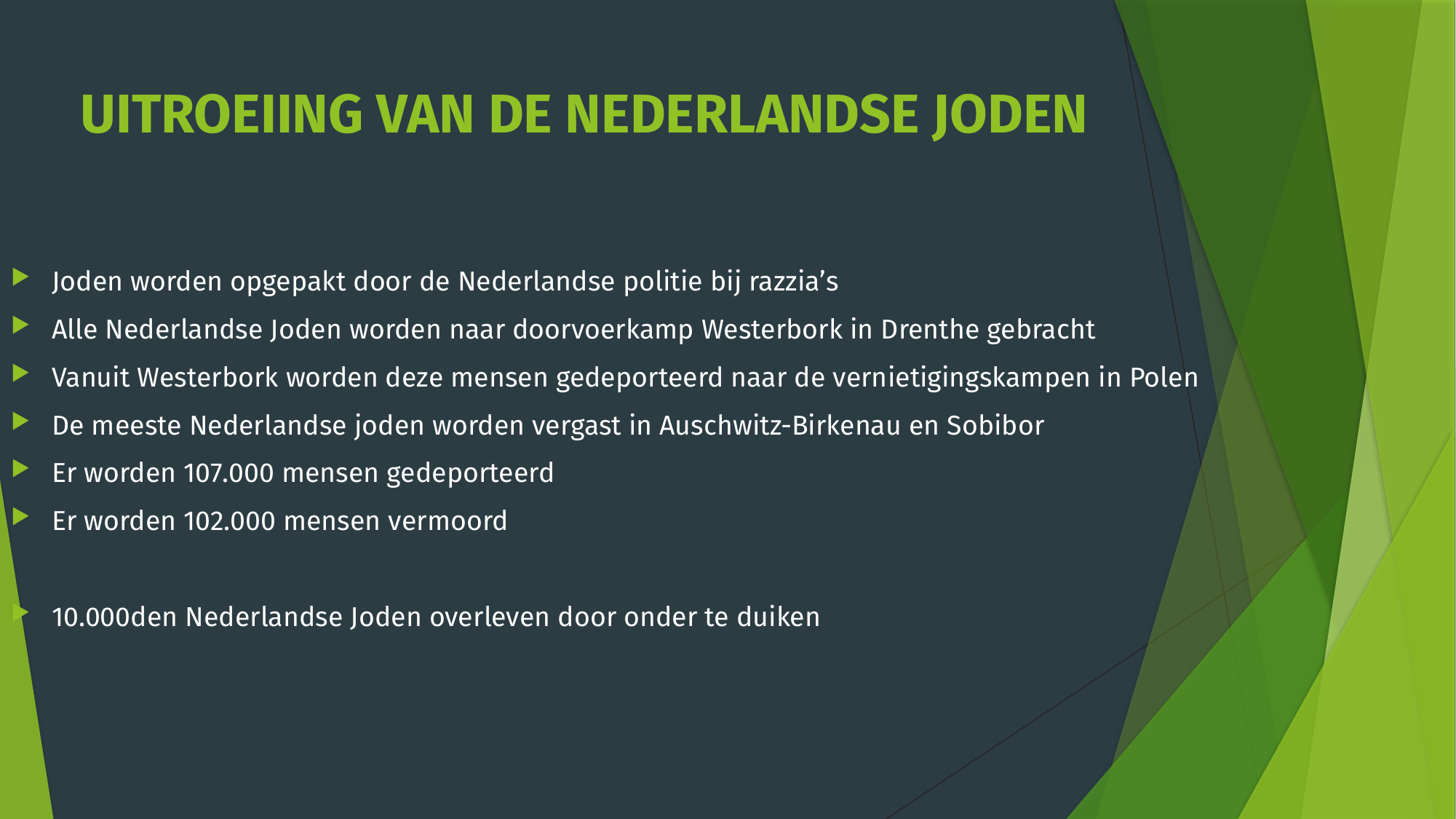

# UITROEIING VAN DE NEDERLANDSE JODEN
Joden worden opgepakt door de Nederlandse politie bij razzia’s
Alle Nederlandse Joden worden naar doorvoerkamp Westerbork in Drenthe gebracht
Vanuit Westerbork worden deze mensen gedeporteerd naar de vernietigingskampen in Polen
De meeste Nederlandse joden worden vergast in Auschwitz-Birkenau en Sobibor
Er worden 107.000 mensen gedeporteerd
Er worden 102.000 mensen vermoord

10.000den Nederlandse Joden overleven door onder te duiken